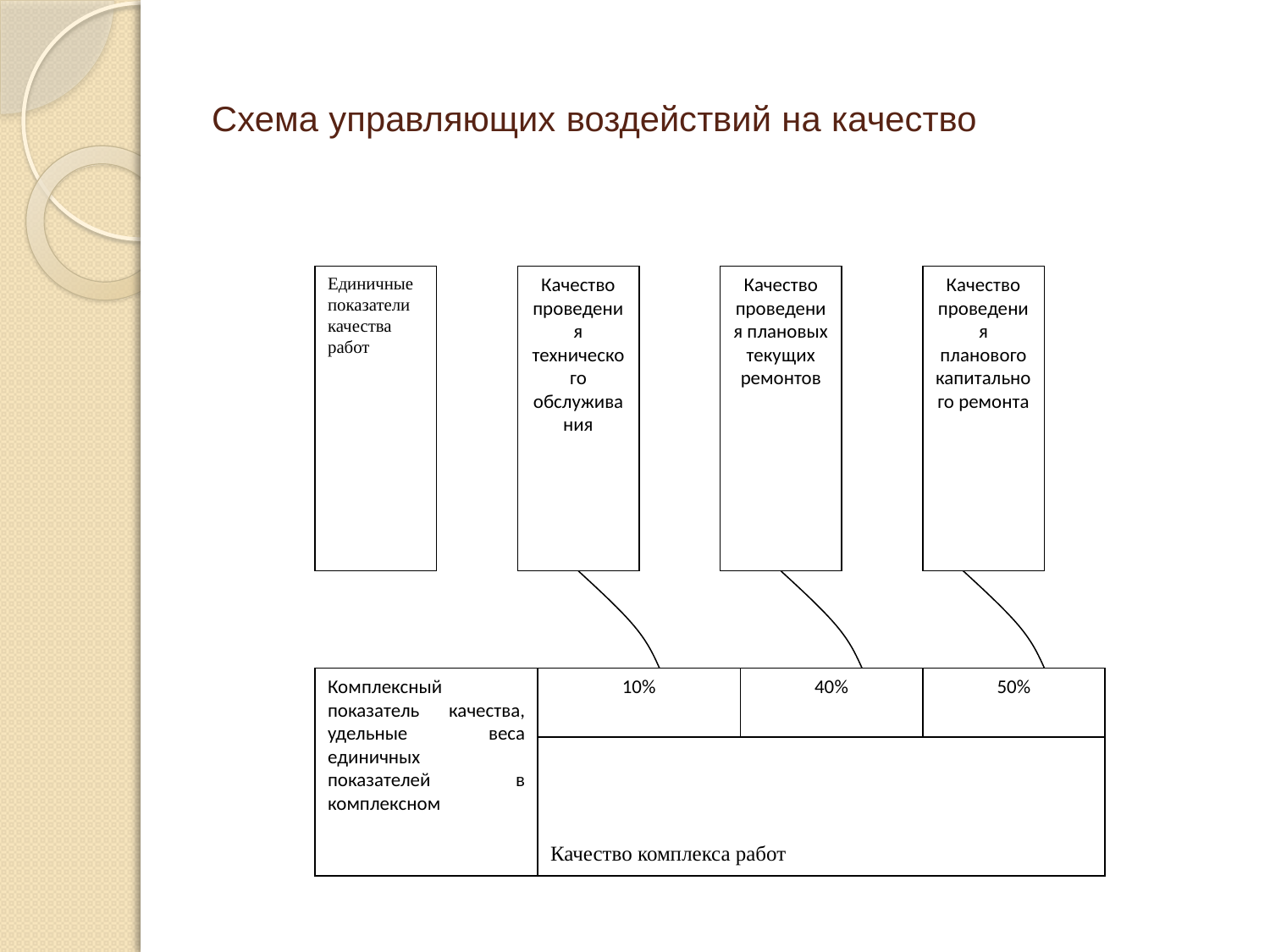

# Схема управляющих воздействий на качество
Единичные показатели качества работ
Качество проведения технического обслуживания
Качество проведения плановых текущих ремонтов
Качество проведения планового капитального ремонта

Комплексный показатель качества, удельные веса единичных показателей в комплексном

Качество комплекса работ
10%
40%
50%